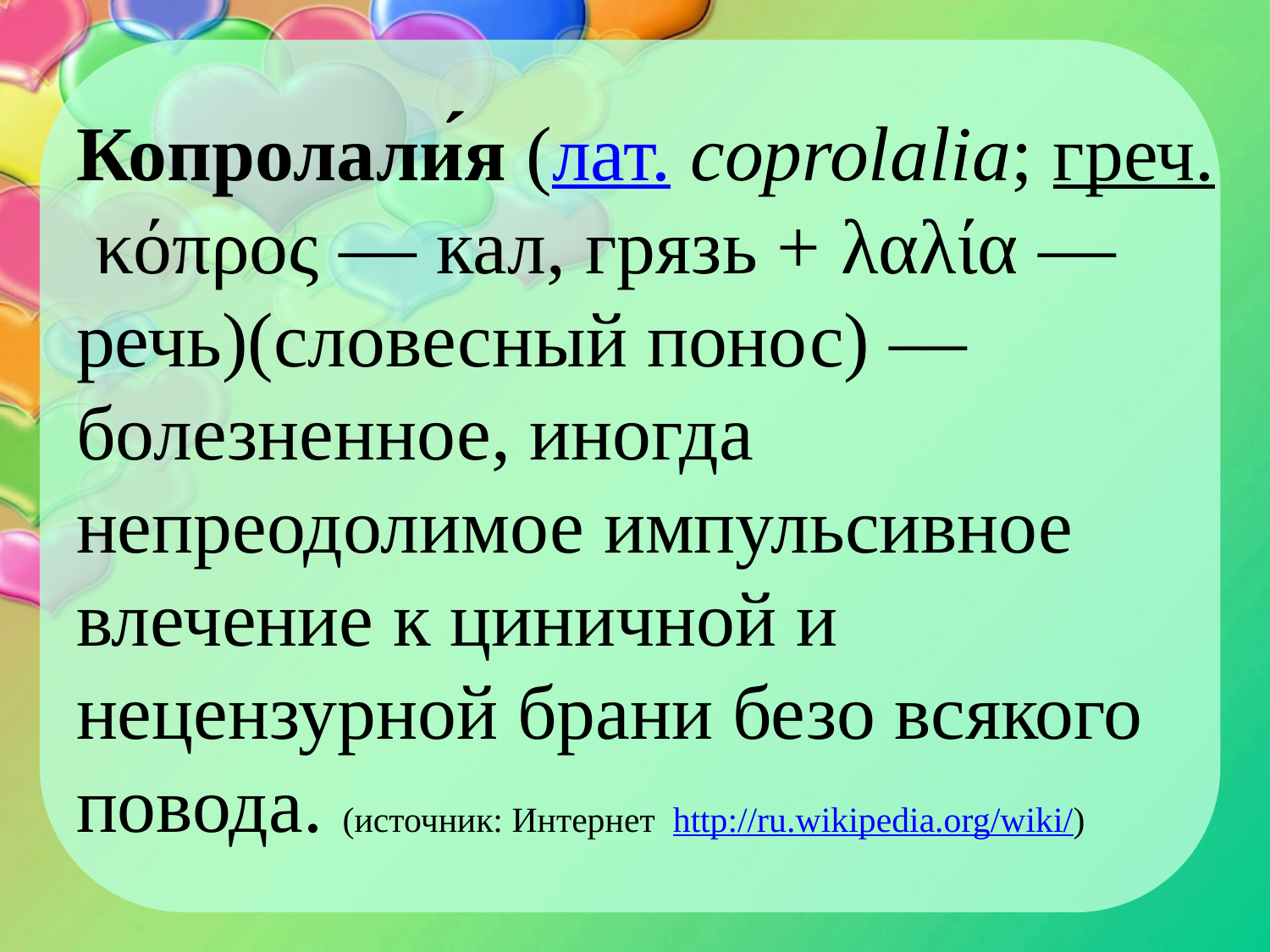

# Копролали́я (лат. coprolalia; греч. κόπρος — кал, грязь + λαλία — речь)(словесный понос) — болезненное, иногда непреодолимое импульсивное влечение к циничной и нецензурной брани безо всякого повода. (источник: Интернет  http://ru.wikipedia.org/wiki/)